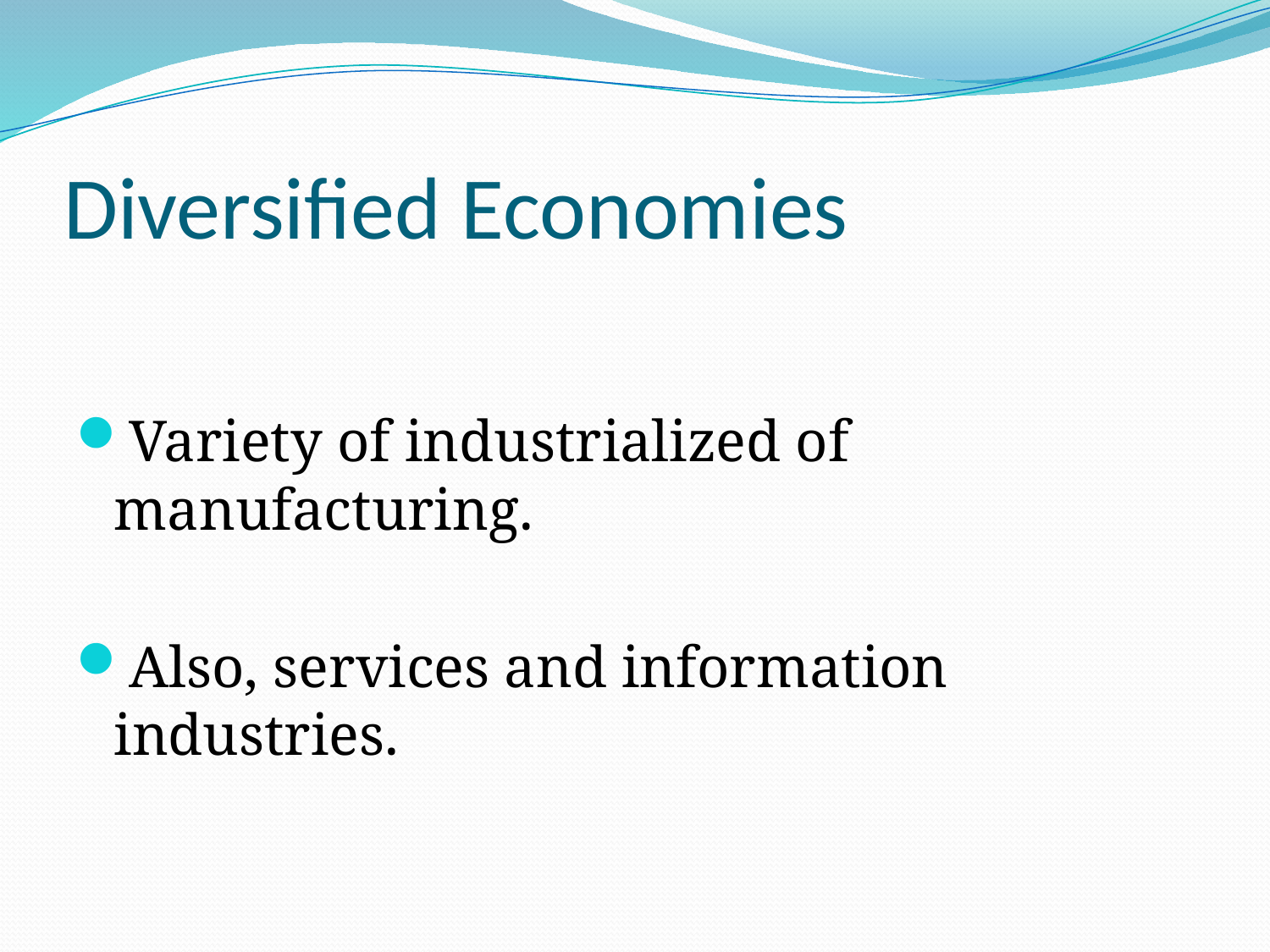

# Diversified Economies

Variety of industrialized of manufacturing.

Also, services and information industries.